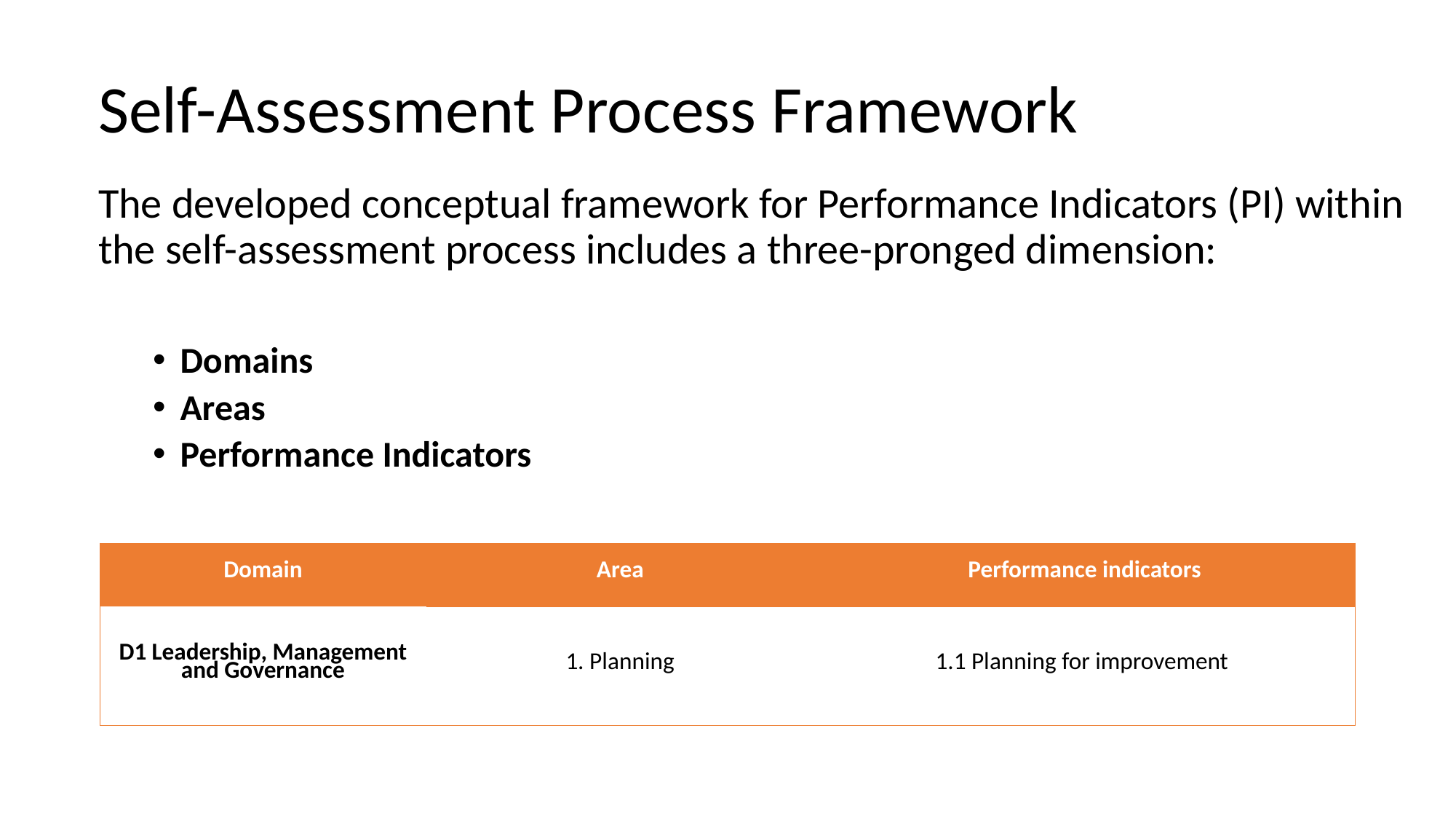

# Self-Assessment Process Framework
The developed conceptual framework for Performance Indicators (PI) within the self-assessment process includes a three-pronged dimension:

Domains
Areas
Performance Indicators

| Domain | Area | Performance indicators |
| --- | --- | --- |
| D1 Leadership, Management and Governance | 1. Planning | 1.1 Planning for improvement |